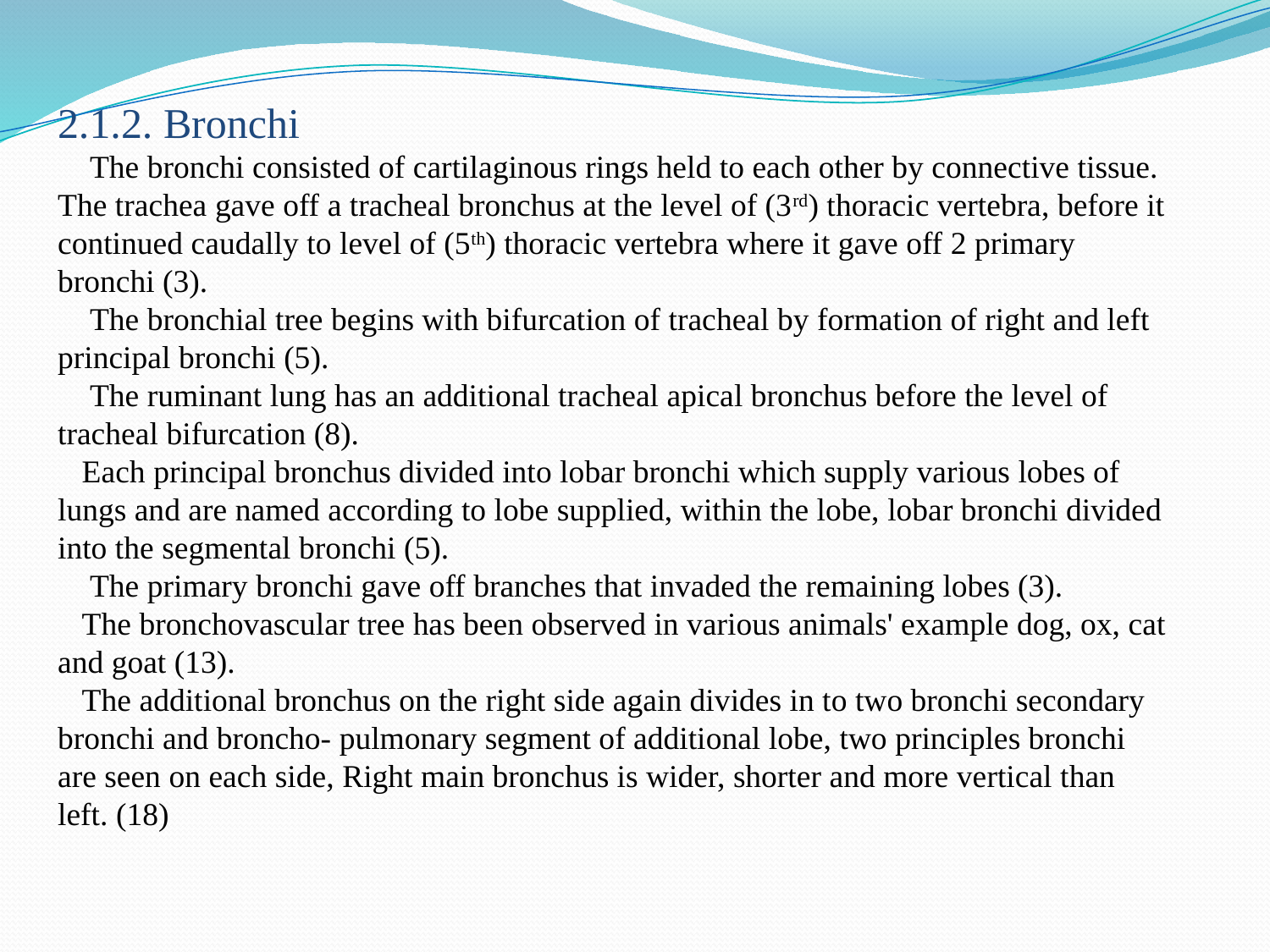

2.1.2. Bronchi
    The bronchi consisted of cartilaginous rings held to each other by connective tissue. The trachea gave off a tracheal bronchus at the level of (3rd) thoracic vertebra, before it continued caudally to level of (5th) thoracic vertebra where it gave off 2 primary bronchi (3).
    The bronchial tree begins with bifurcation of tracheal by formation of right and left principal bronchi (5).
    The ruminant lung has an additional tracheal apical bronchus before the level of tracheal bifurcation (8).
   Each principal bronchus divided into lobar bronchi which supply various lobes of lungs and are named according to lobe supplied, within the lobe, lobar bronchi divided into the segmental bronchi (5).
    The primary bronchi gave off branches that invaded the remaining lobes (3).
   The bronchovascular tree has been observed in various animals' example dog, ox, cat and goat (13).
   The additional bronchus on the right side again divides in to two bronchi secondary bronchi and broncho- pulmonary segment of additional lobe, two principles bronchi are seen on each side, Right main bronchus is wider, shorter and more vertical than left. (18)